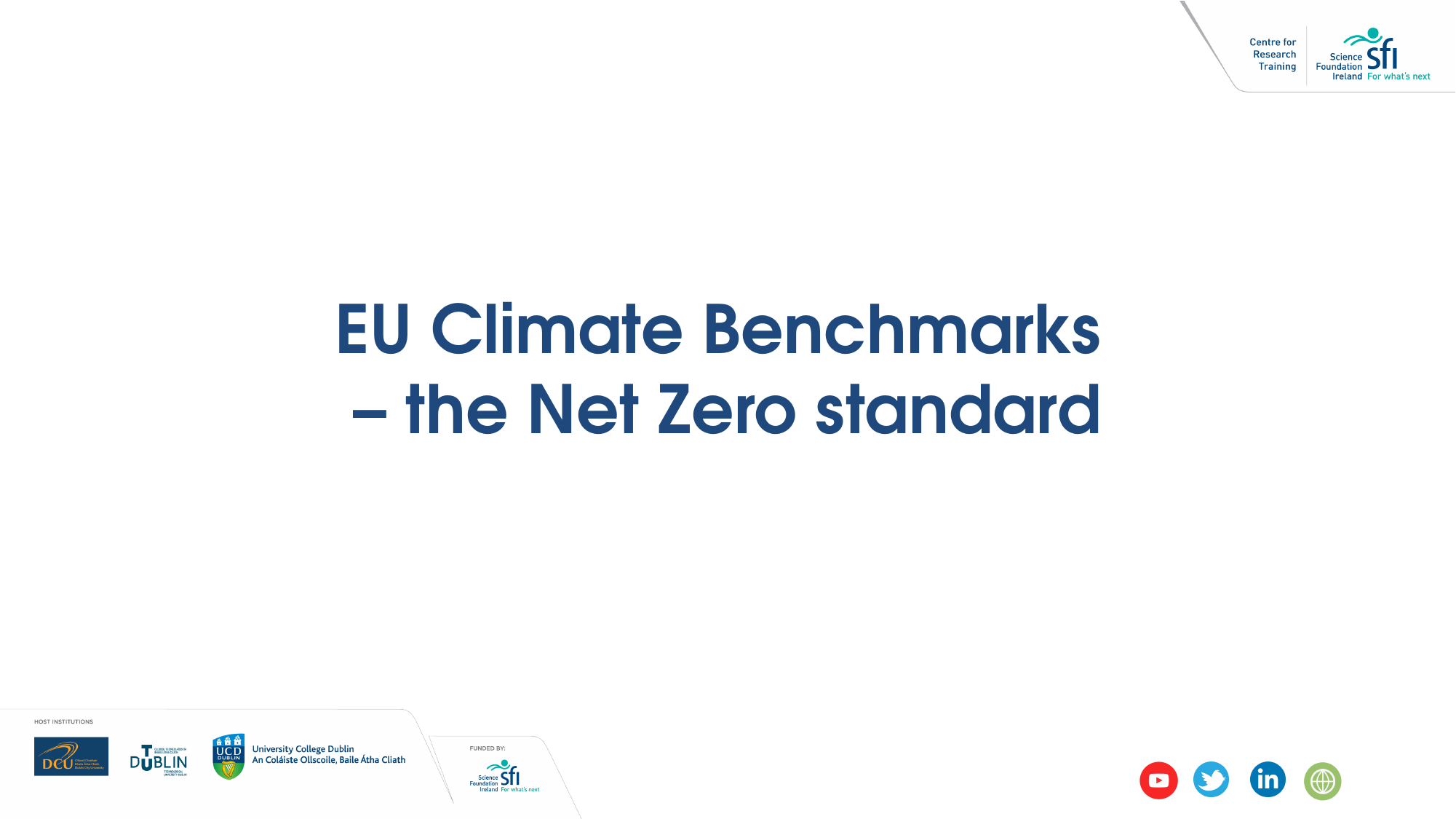

EU Climate Benchmarks
– the Net Zero standard